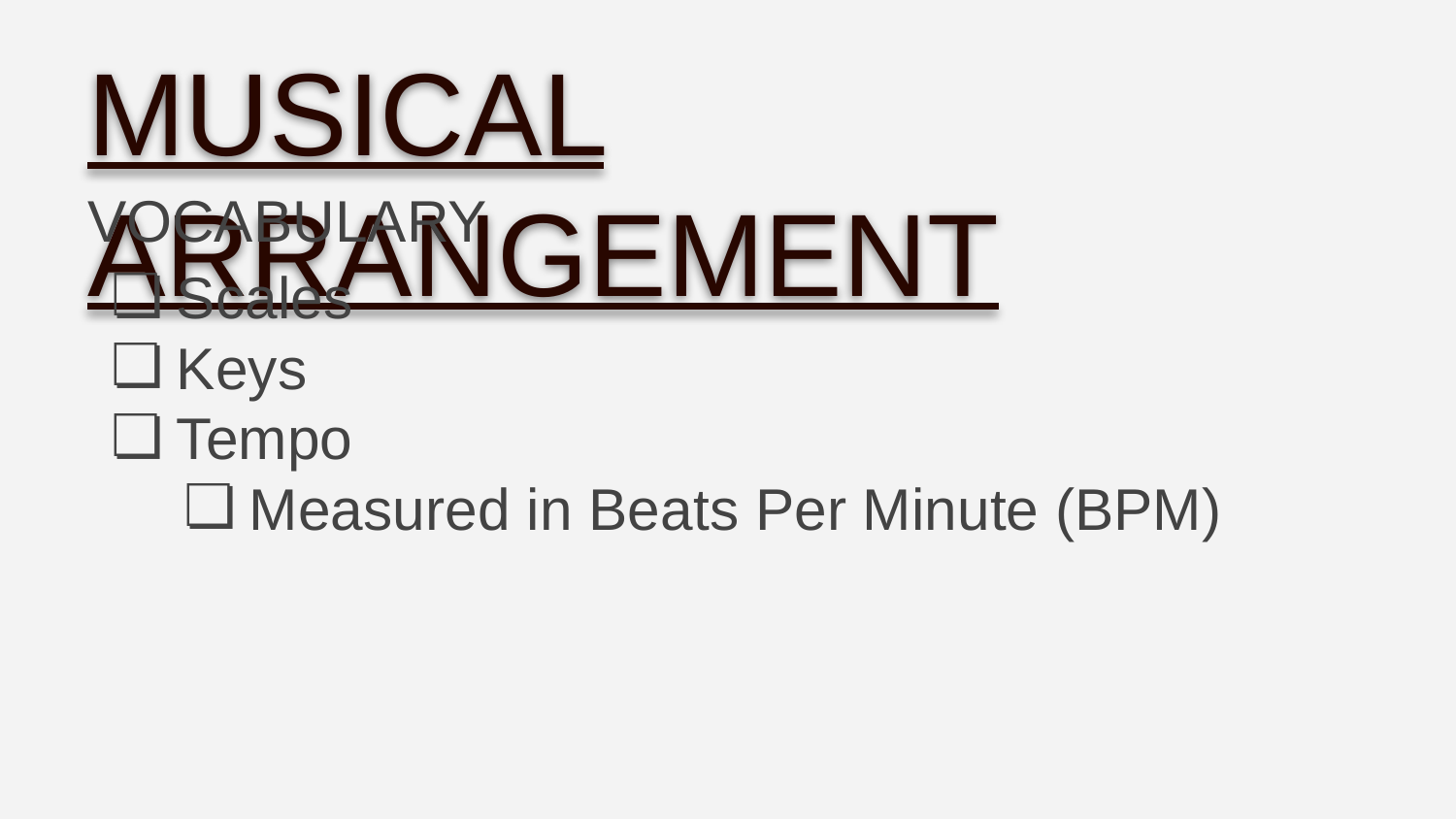

MUSICAL ARRANGEMENT

VOCABULARY
Scales
Keys
Tempo
Measured in Beats Per Minute (BPM)